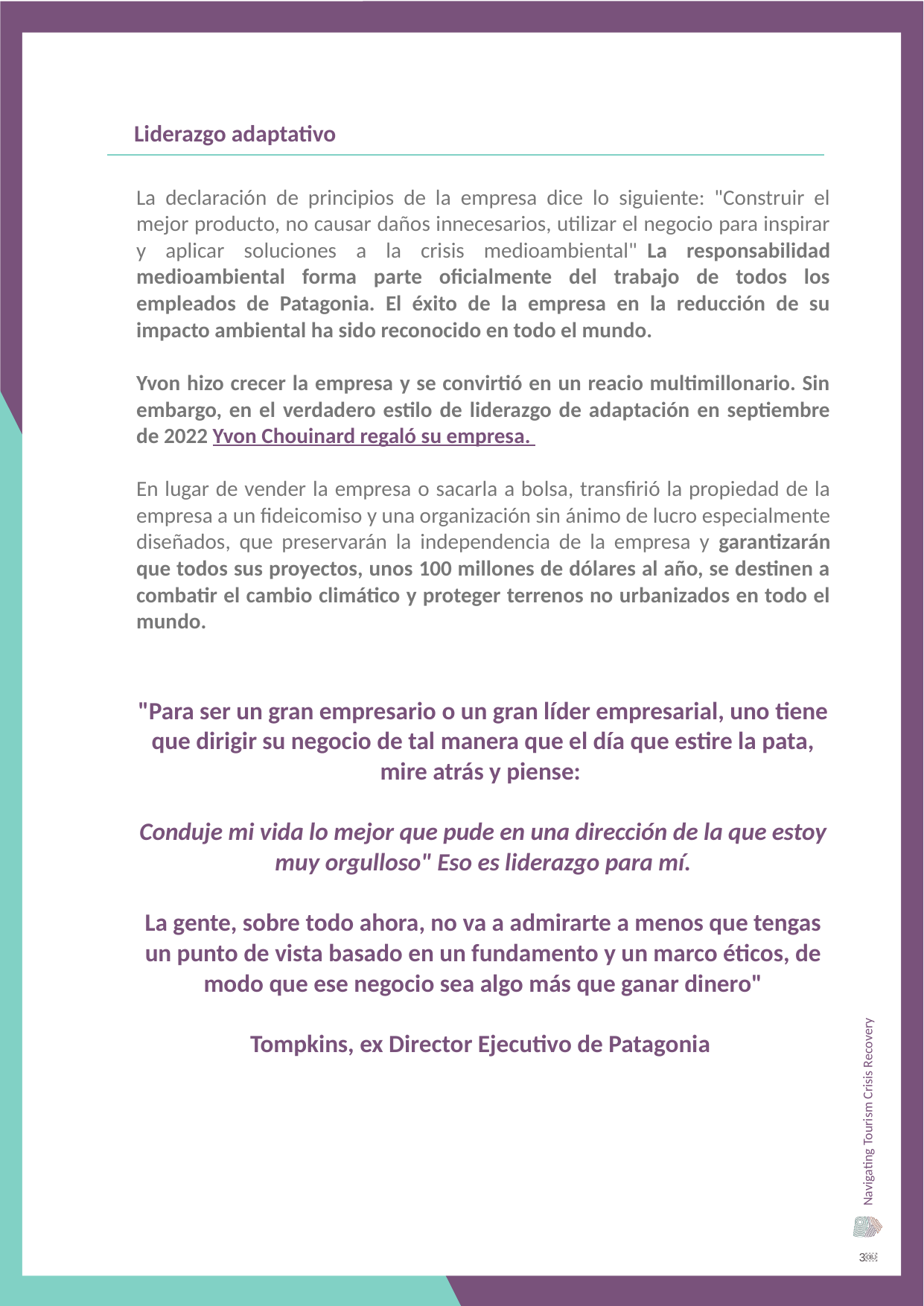

Liderazgo adaptativo
La declaración de principios de la empresa dice lo siguiente: "Construir el mejor producto, no causar daños innecesarios, utilizar el negocio para inspirar y aplicar soluciones a la crisis medioambiental"  La responsabilidad medioambiental forma parte oficialmente del trabajo de todos los empleados de Patagonia. El éxito de la empresa en la reducción de su impacto ambiental ha sido reconocido en todo el mundo.

Yvon hizo crecer la empresa y se convirtió en un reacio multimillonario. Sin embargo, en el verdadero estilo de liderazgo de adaptación en septiembre de 2022 Yvon Chouinard regaló su empresa.

En lugar de vender la empresa o sacarla a bolsa, transfirió la propiedad de la empresa a un fideicomiso y una organización sin ánimo de lucro especialmente diseñados, que preservarán la independencia de la empresa y garantizarán que todos sus proyectos, unos 100 millones de dólares al año, se destinen a combatir el cambio climático y proteger terrenos no urbanizados en todo el mundo.

"Para ser un gran empresario o un gran líder empresarial, uno tiene que dirigir su negocio de tal manera que el día que estire la pata, mire atrás y piense:

Conduje mi vida lo mejor que pude en una dirección de la que estoy muy orgulloso" Eso es liderazgo para mí.

La gente, sobre todo ahora, no va a admirarte a menos que tengas un punto de vista basado en un fundamento y un marco éticos, de modo que ese negocio sea algo más que ganar dinero"

Tompkins, ex Director Ejecutivo de Patagonia